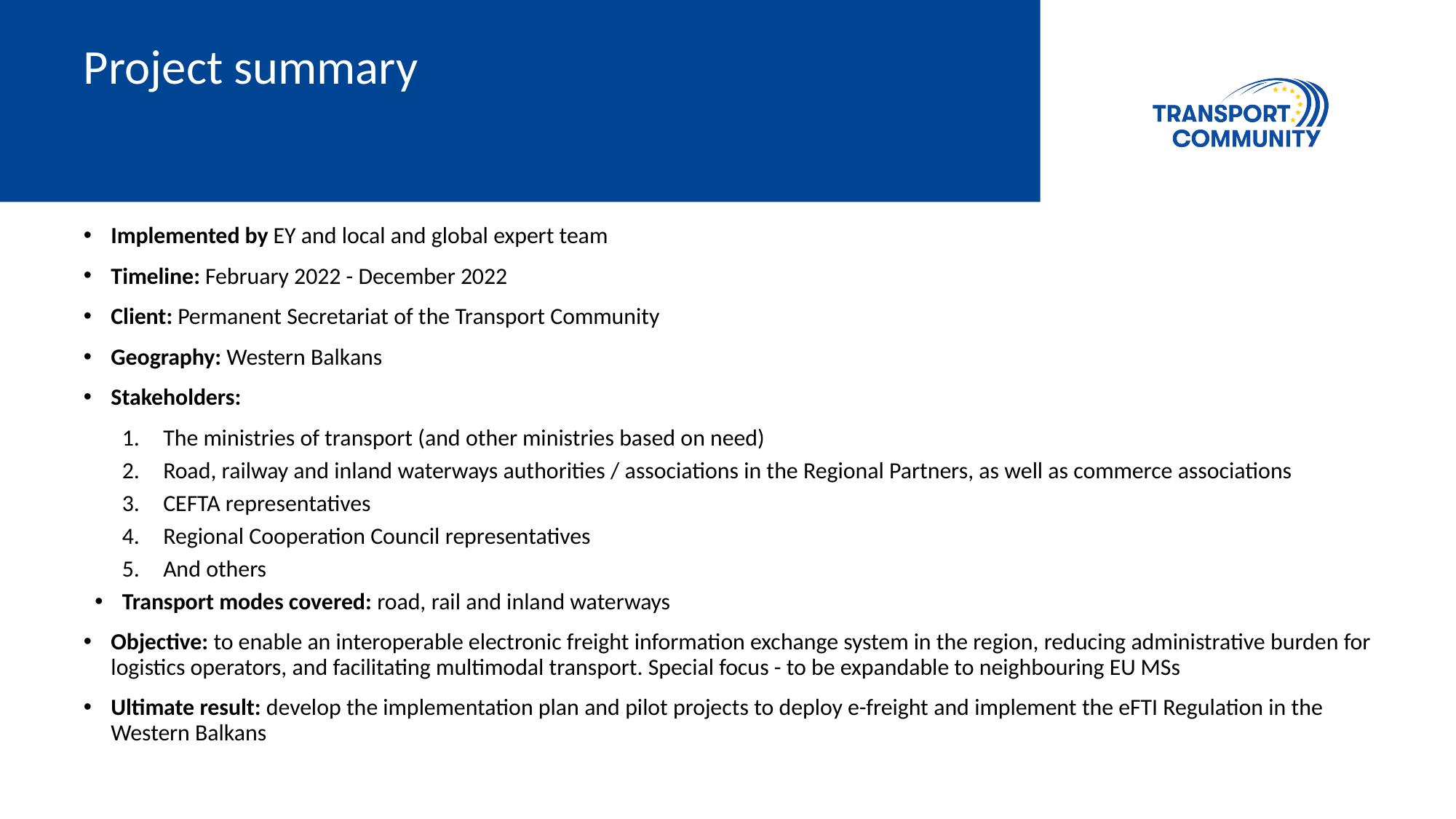

# Project summary
Implemented by EY and local and global expert team
Timeline: February 2022 - December 2022
Client: Permanent Secretariat of the Transport Community
Geography: Western Balkans
Stakeholders:
The ministries of transport (and other ministries based on need)
Road, railway and inland waterways authorities / associations in the Regional Partners, as well as commerce associations
CEFTA representatives
Regional Cooperation Council representatives
And others
Transport modes covered: road, rail and inland waterways
Objective: to enable an interoperable electronic freight information exchange system in the region, reducing administrative burden for logistics operators, and facilitating multimodal transport. Special focus - to be expandable to neighbouring EU MSs
Ultimate result: develop the implementation plan and pilot projects to deploy e-freight and implement the eFTI Regulation in the Western Balkans